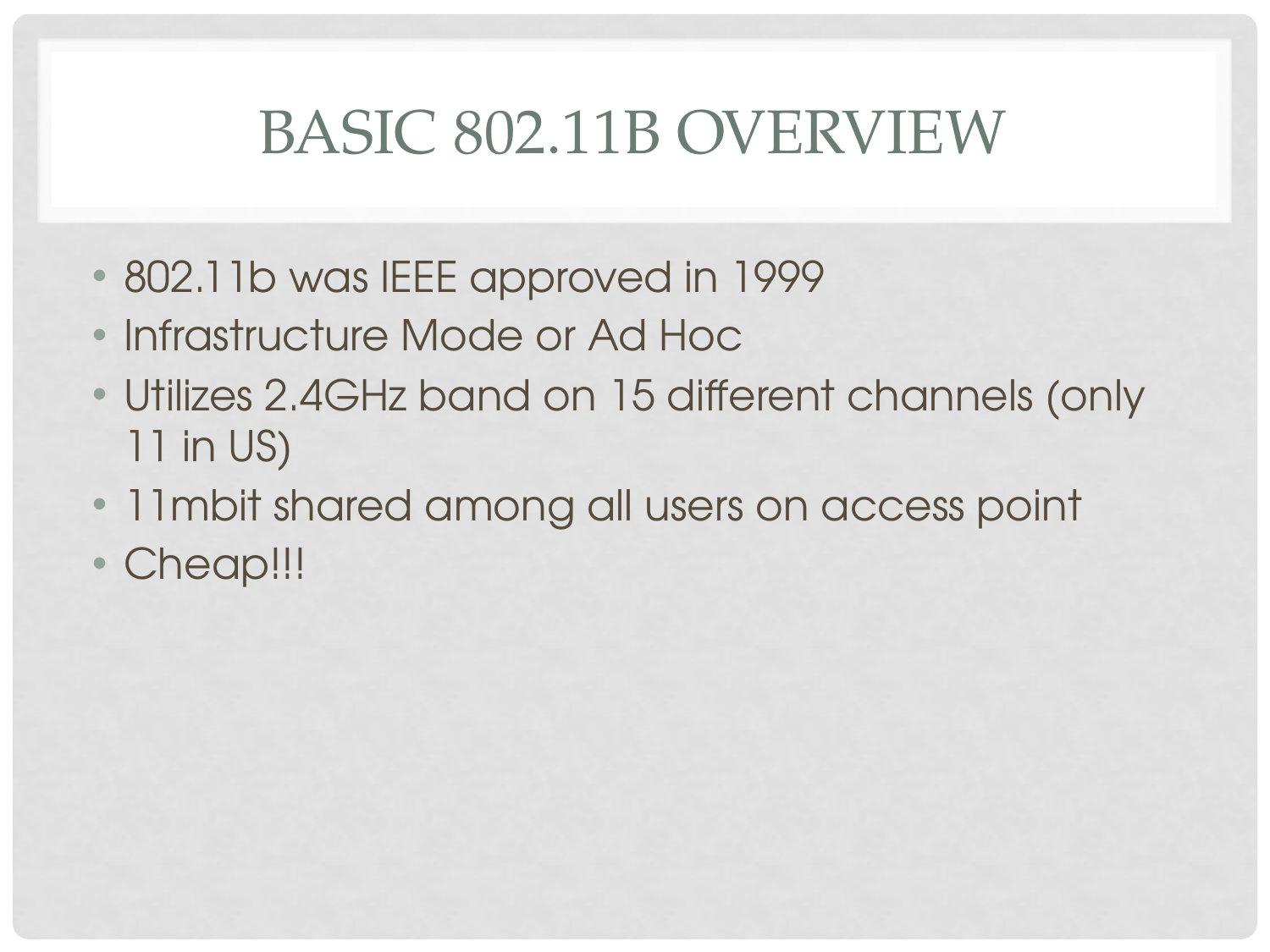

# Basic 802.11b Overview
802.11b was IEEE approved in 1999
Infrastructure Mode or Ad Hoc
Utilizes 2.4GHz band on 15 different channels (only 11 in US)
11mbit shared among all users on access point
Cheap!!!